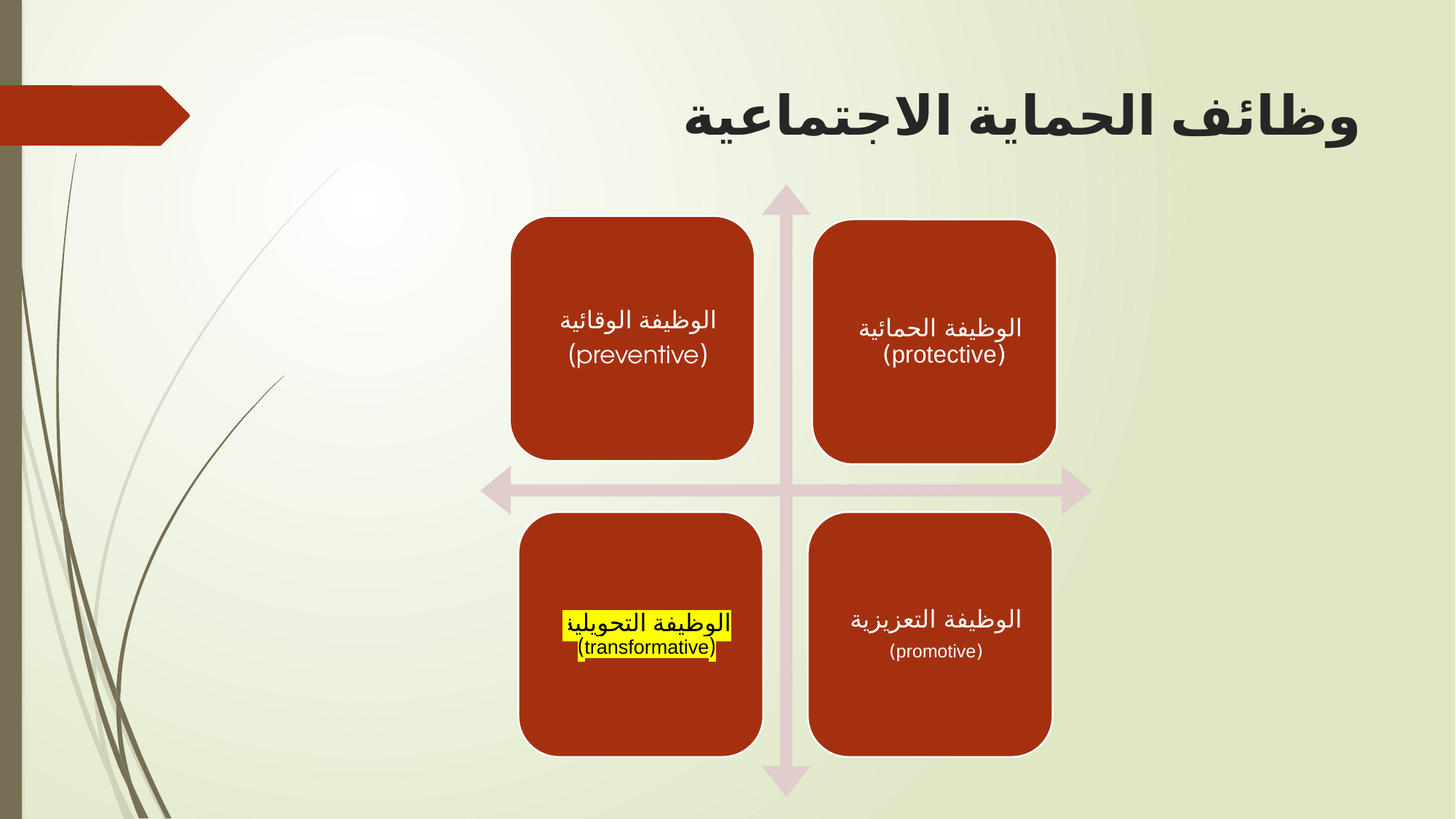

# وظائف الحماية الاجتماعية
الوظيفة الوقائية
(preventive)
الوظيفة الحمائية (protective)
الوظيفة التحويلية (transformative)
الوظيفة التعزيزية
(promotive)